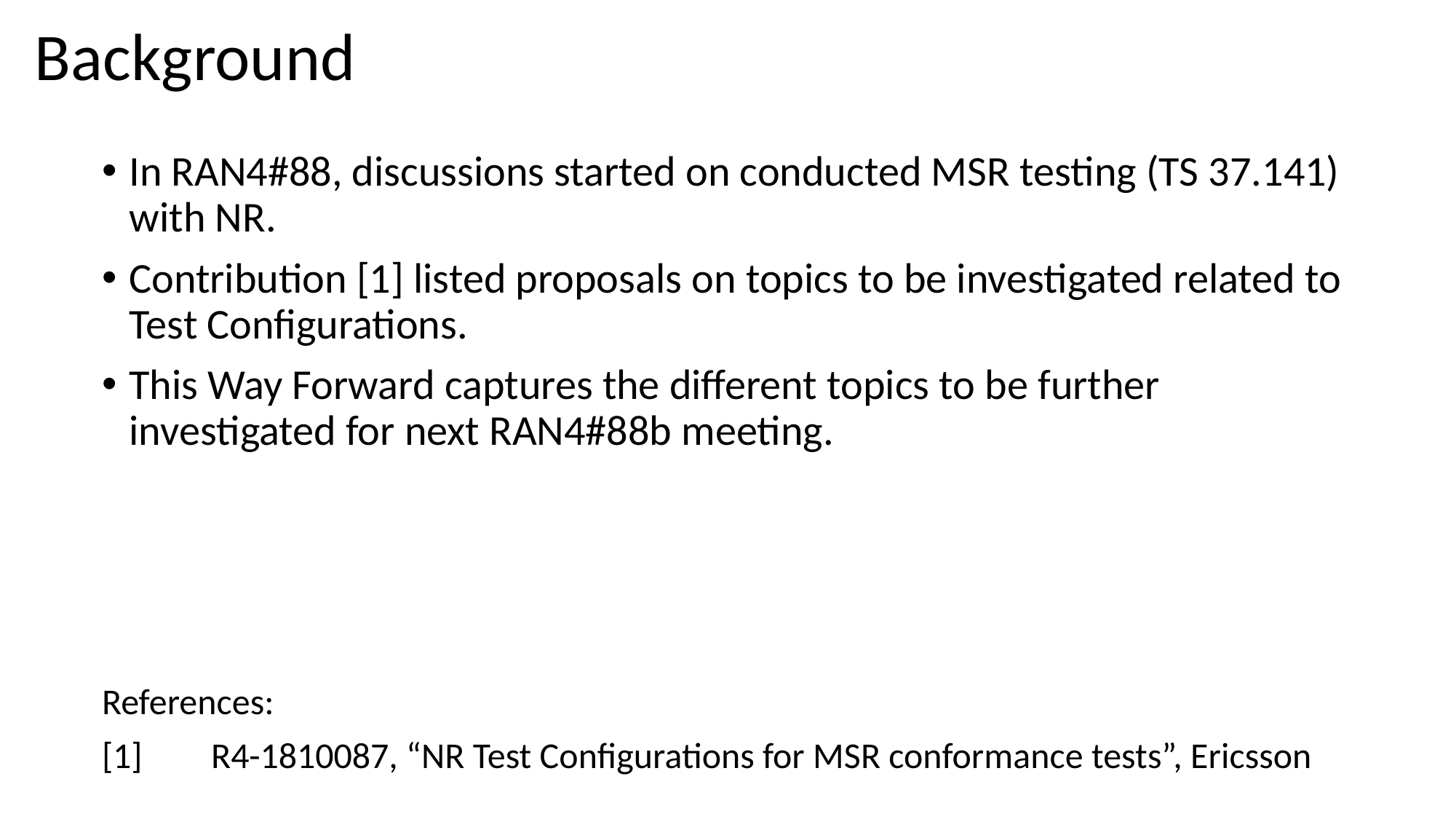

# Background
In RAN4#88, discussions started on conducted MSR testing (TS 37.141) with NR.
Contribution [1] listed proposals on topics to be investigated related to Test Configurations.
This Way Forward captures the different topics to be further investigated for next RAN4#88b meeting.

References:
[1] 	R4-1810087, “NR Test Configurations for MSR conformance tests”, Ericsson